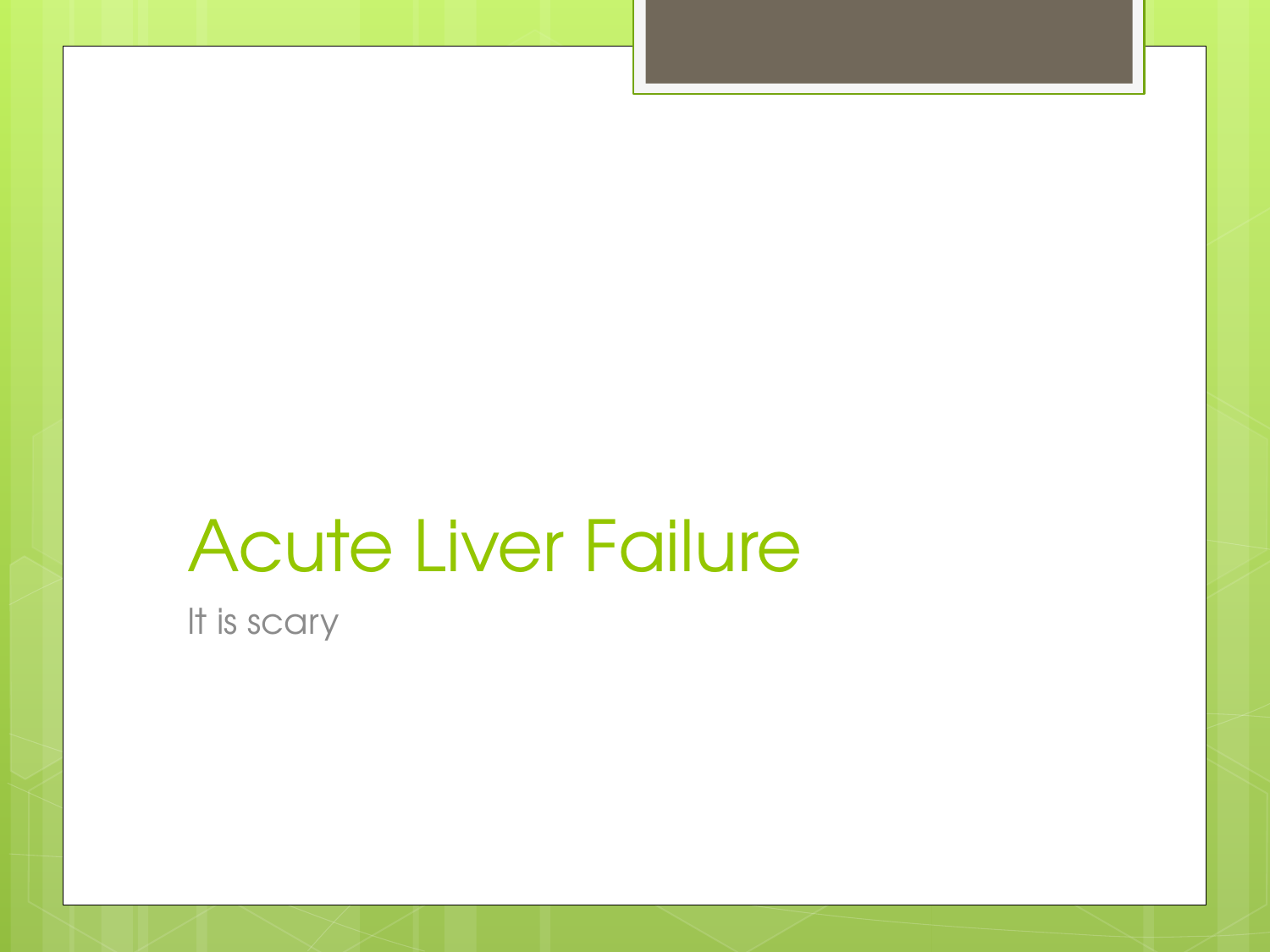

# Acute Liver Failure
It is scary